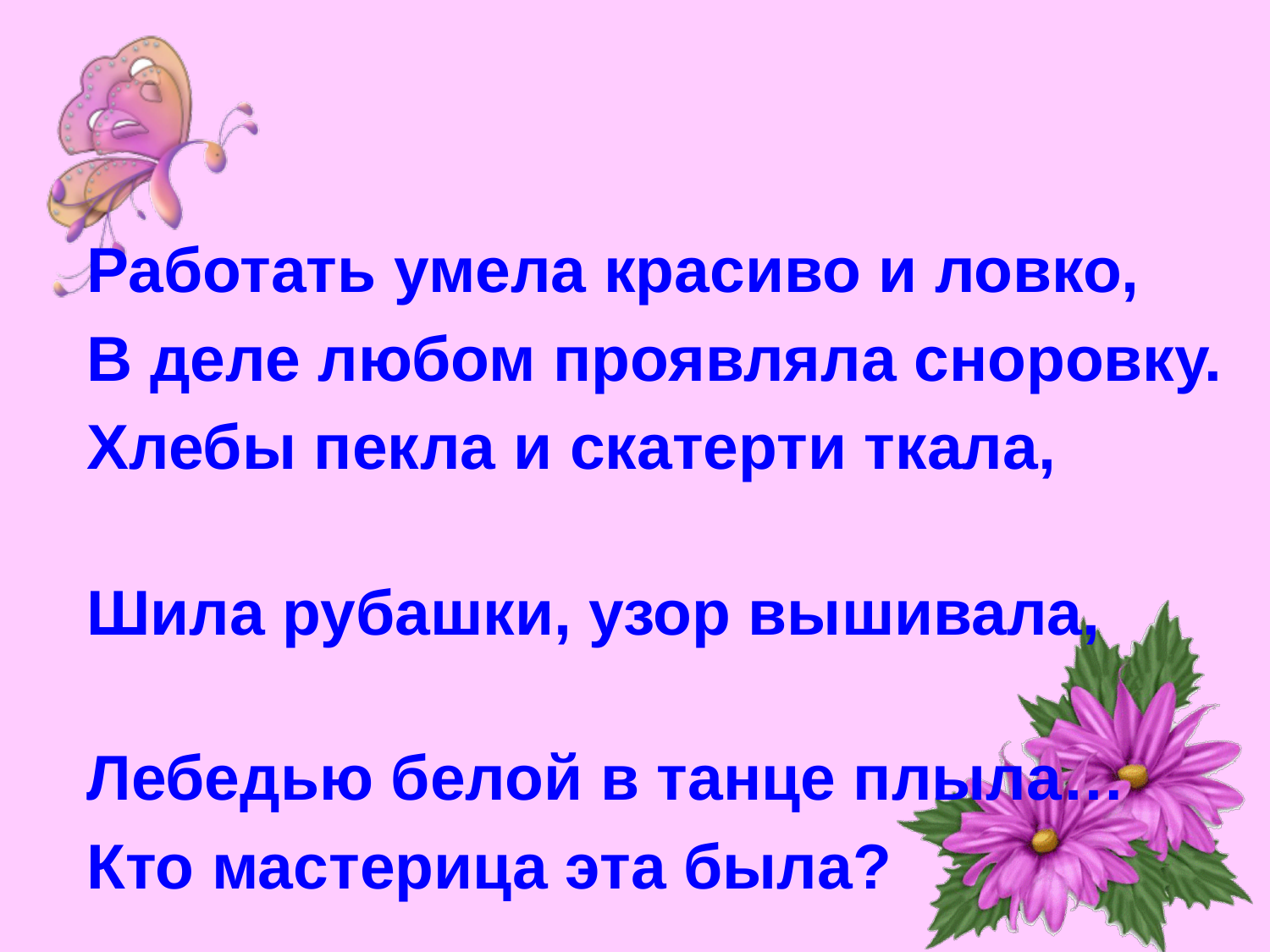

Работать умела красиво и ловко,
В деле любом проявляла сноровку.
Хлебы пекла и скатерти ткала,
Шила рубашки, узор вышивала,
Лебедью белой в танце плыла…
Кто мастерица эта была?